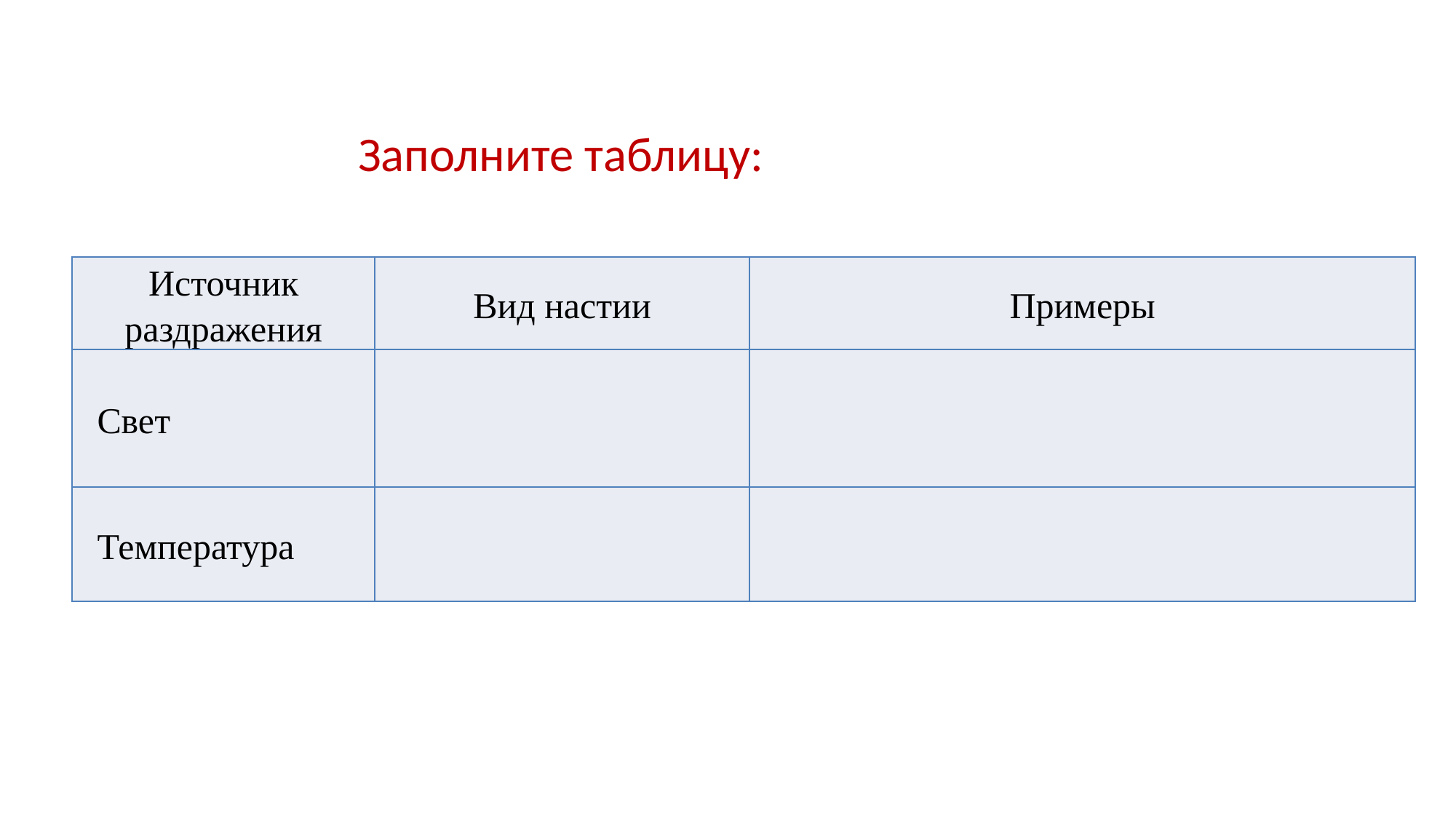

Заполните таблицу:
| Источник раздражения | Вид настии | Примеры |
| --- | --- | --- |
| Свет |  |  |
| Температура |  |  |